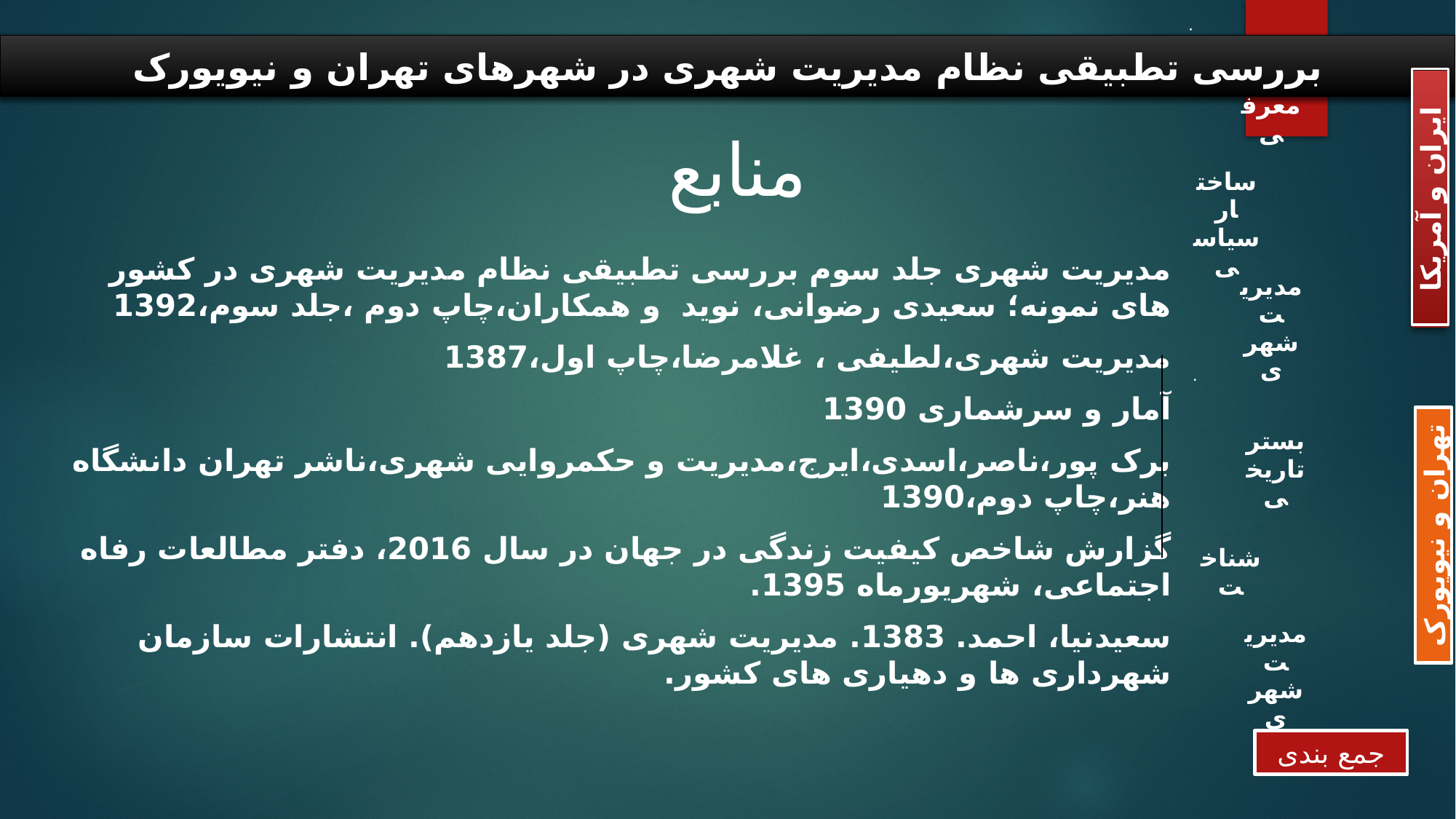

معرفی
ساختار سیاسی
مدیریت شهری
بررسی تطبیقی نظام مدیریت شهری در شهرهای تهران و نیویورک
بررسی تطبیقی نظام مدیریت شهری در شهرهای تهران و نیویورک
منابع

ایران و آمریکا
مدیریت شهری جلد سوم بررسی تطبیقی نظام مدیریت شهری در کشور های نمونه؛ سعیدی رضوانی، نوید  و همکاران،چاپ دوم ،جلد سوم،1392
مدیریت شهری،لطیفی ، غلامرضا،چاپ اول،1387
آمار و سرشماری 1390
برک پور،ناصر،اسدی،ایرج،مدیریت و حکمروایی شهری،ناشر تهران دانشگاه هنر،چاپ دوم،1390
ﮔﺰارش ﺷﺎﺧﺺ ﮐﯿﻔﯿﺖ زﻧﺪﮔﯽ در جهان در سال 2016، دفتر مطالعات رفاه اجتماعی، شهریورماه 1395.
سعیدنیا، احمد. 1383. مدیریت شهری (جلد یازدهم). انتشارات سازمان شهرداری ها و دهیاری های کشور.

بستر تاریخی
شناخت
مدیریت شهری
تهران و نیویورک
جمع بندی